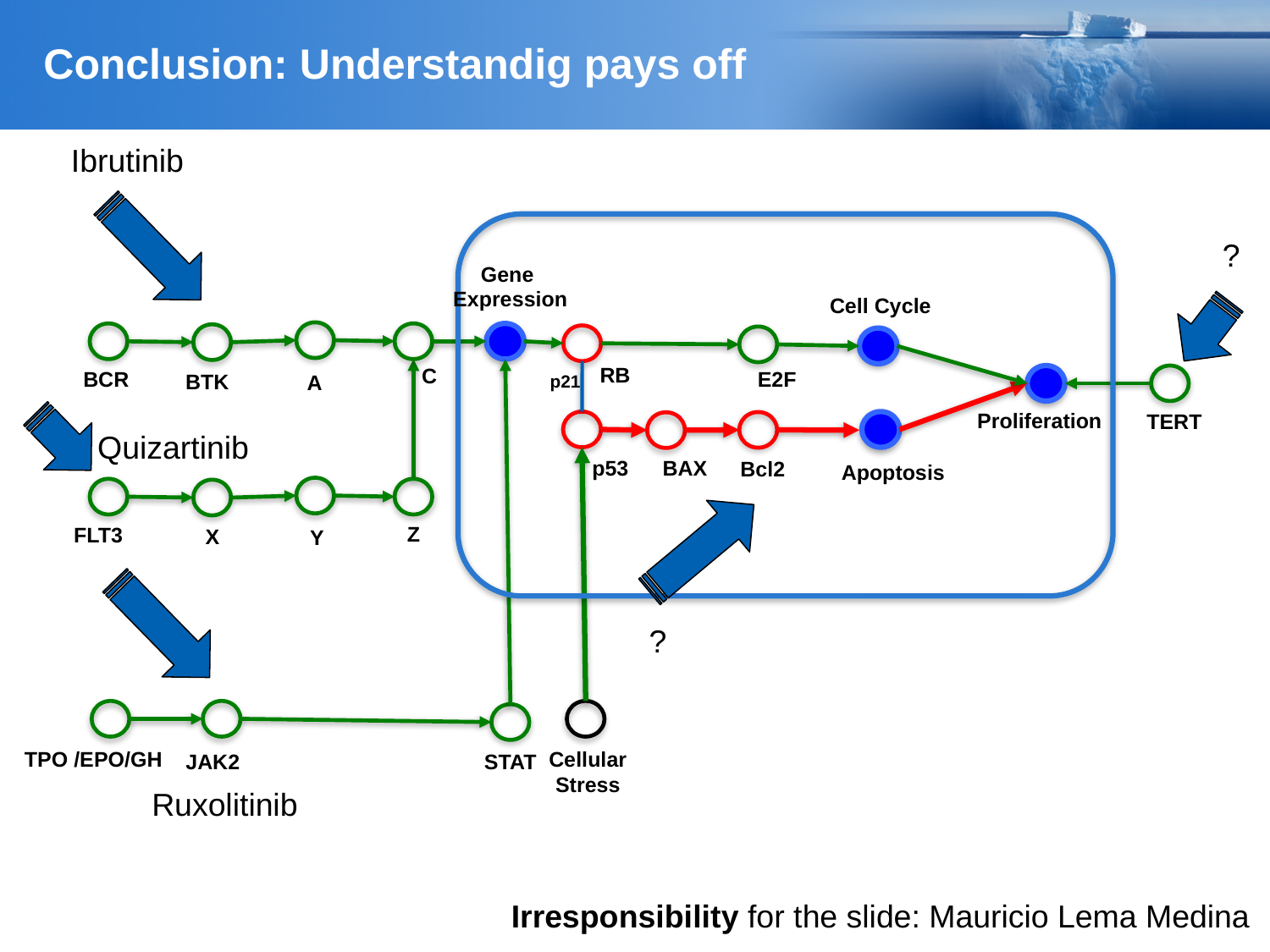

# Conclusion: Understandig pays off
Ibrutinib

?
Gene
Expression
Cell Cycle

RB
C
E2F
BCR
BTK
A
p21

Proliferation
TERT

Quizartinib
p53
BAX
Bcl2
Apoptosis

Z
FLT3
X
Y

?

TPO /EPO/GH
Cellular
Stress
JAK2
STAT
Ruxolitinib
Irresponsibility for the slide: Mauricio Lema Medina